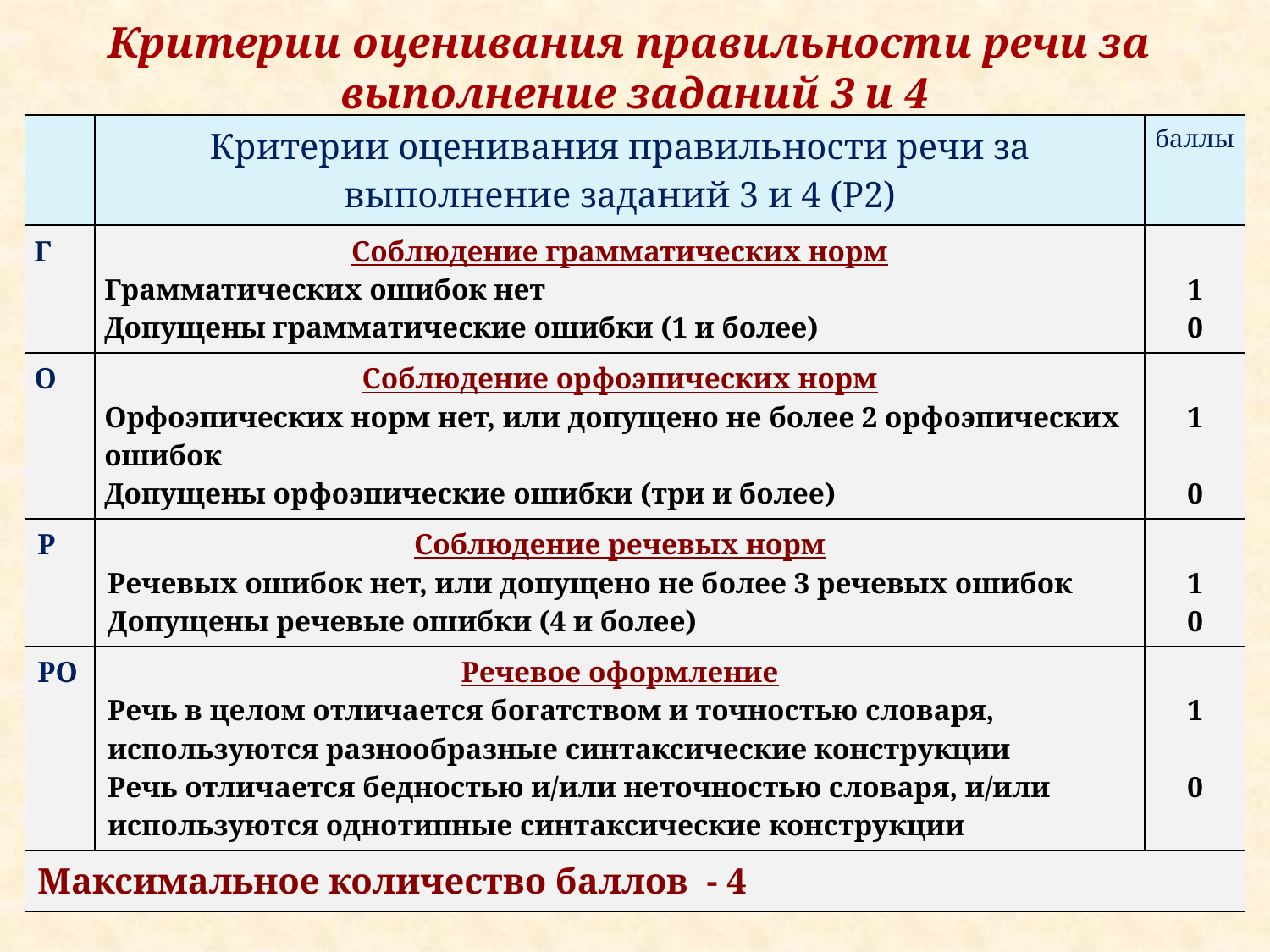

# Критерии оценивания правильности речи за  выполнение заданий 3 и 4
|  | Критерии оценивания правильности речи за выполнение заданий 3 и 4 (Р2) | баллы |
| --- | --- | --- |
| Г | Соблюдение грамматических норм Грамматических ошибок нет Допущены грамматические ошибки (1 и более) | 1 0 |
| О | Соблюдение орфоэпических норм Орфоэпических норм нет, или допущено не более 2 орфоэпических ошибок Допущены орфоэпические ошибки (три и более) | 1 0 |
| Р | Соблюдение речевых норм Речевых ошибок нет, или допущено не более 3 речевых ошибок Допущены речевые ошибки (4 и более) | 1 0 |
| РО | Речевое оформление Речь в целом отличается богатством и точностью словаря, используются разнообразные синтаксические конструкции Речь отличается бедностью и/или неточностью словаря, и/или используются однотипные синтаксические конструкции | 1 0 |
| Максимальное количество баллов - 4 |  |  |